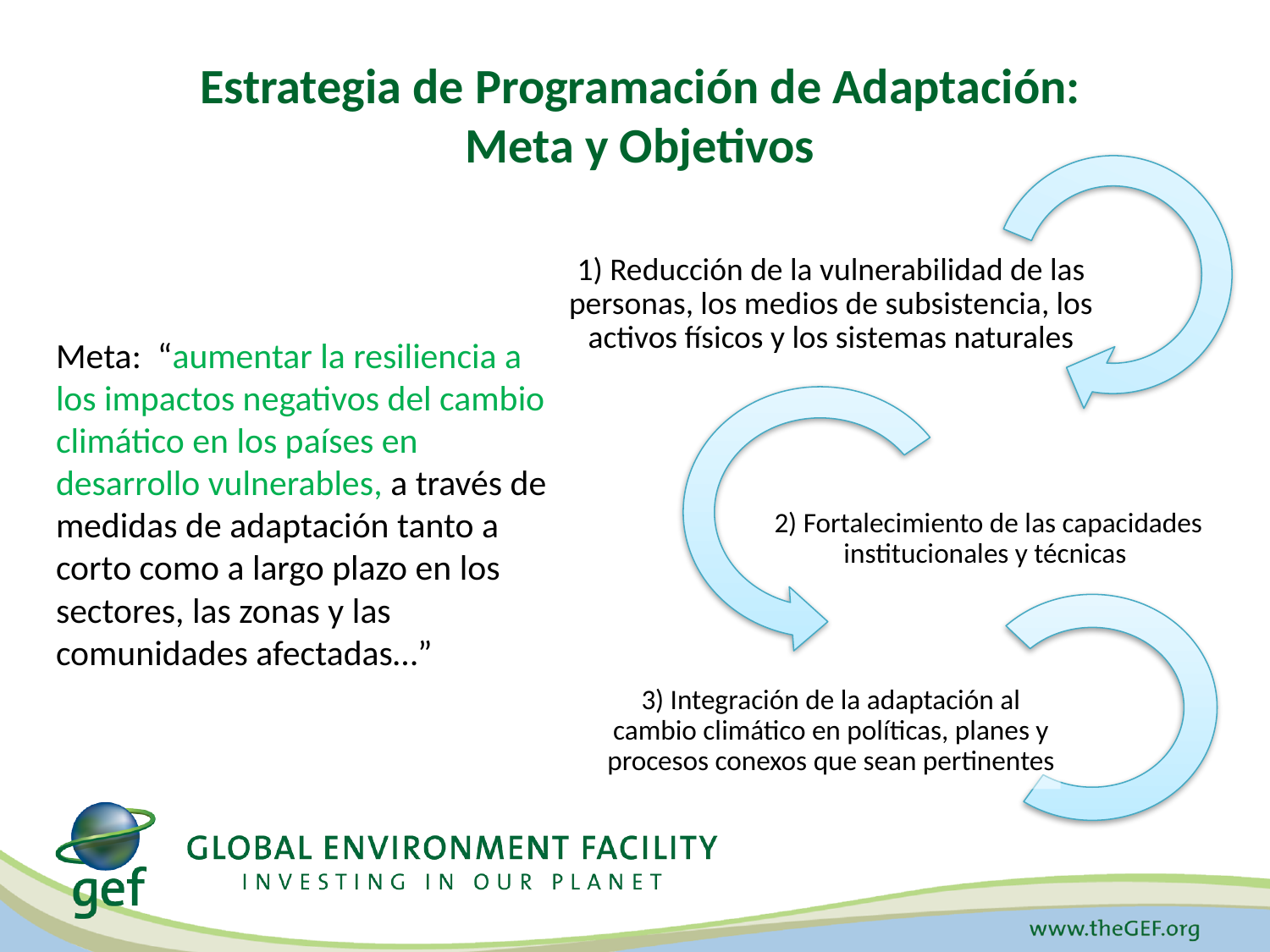

# Estrategia de Programación de Adaptación: Meta y Objetivos

1) Reducción de la vulnerabilidad de las personas, los medios de subsistencia, los activos físicos y los sistemas naturales

2) Fortalecimiento de las capacidades institucionales y técnicas

3) Integración de la adaptación al cambio climático en políticas, planes y procesos conexos que sean pertinentes
Meta:  “aumentar la resiliencia a los impactos negativos del cambio climático en los países en desarrollo vulnerables, a través de medidas de adaptación tanto a corto como a largo plazo en los sectores, las zonas y las comunidades afectadas…”